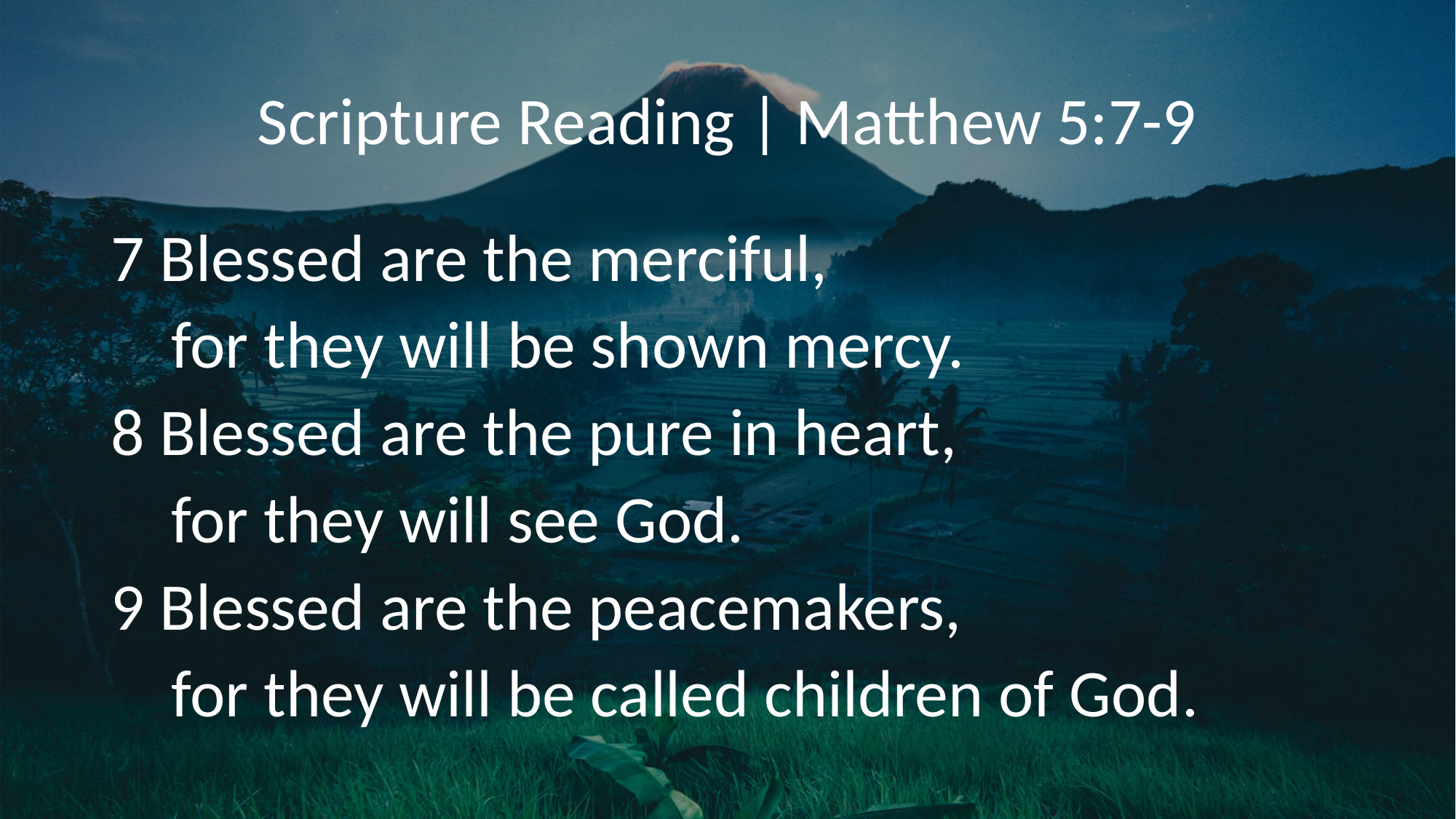

# Scripture Reading | Matthew 5:7-9
7 Blessed are the merciful,
    for they will be shown mercy.
8 Blessed are the pure in heart,
    for they will see God.
9 Blessed are the peacemakers,
    for they will be called children of God.